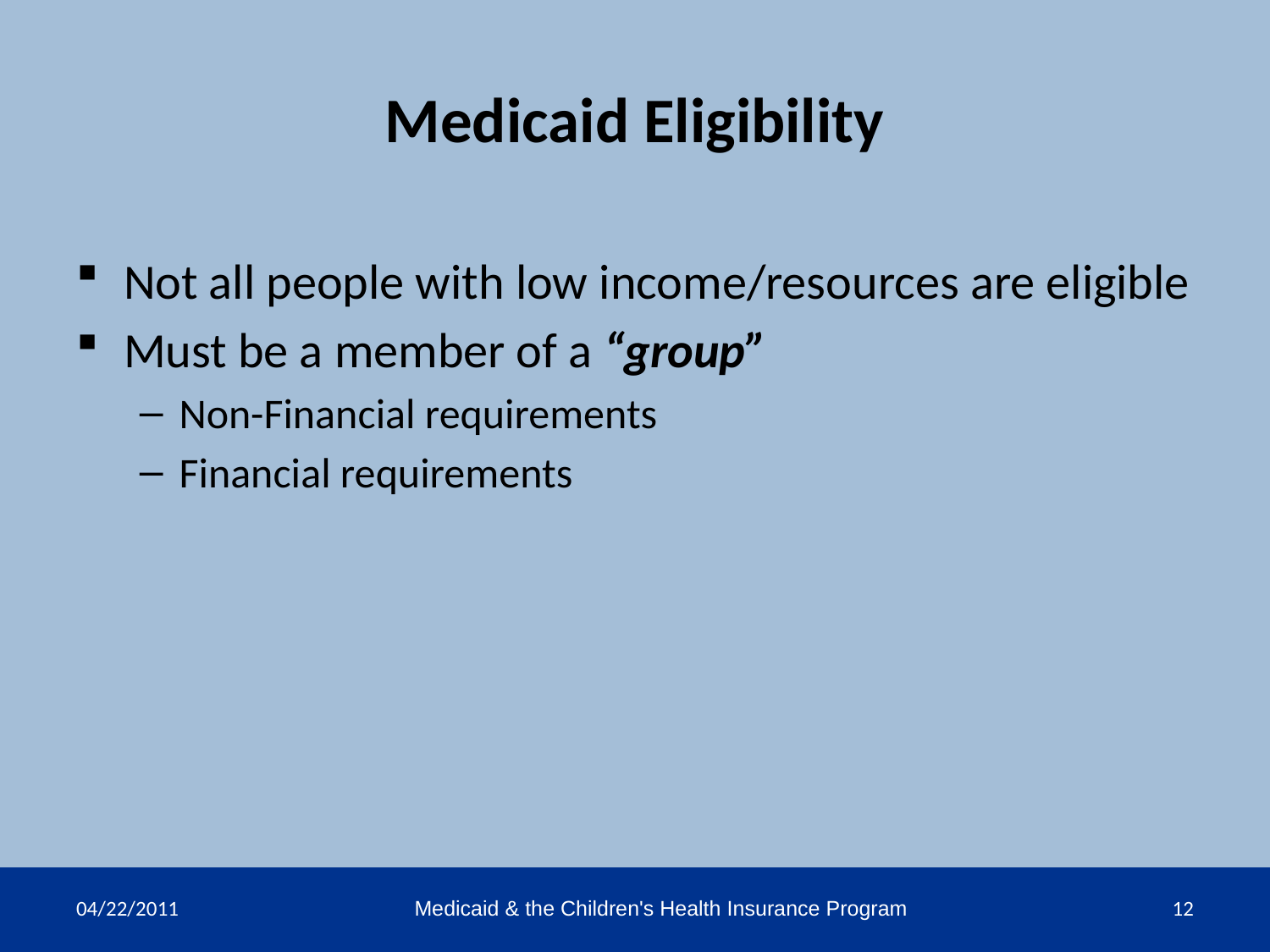

# Medicaid Eligibility
Not all people with low income/resources are eligible
Must be a member of a “group”
Non-Financial requirements
Financial requirements

04/22/2011
Medicaid & the Children's Health Insurance Program
12